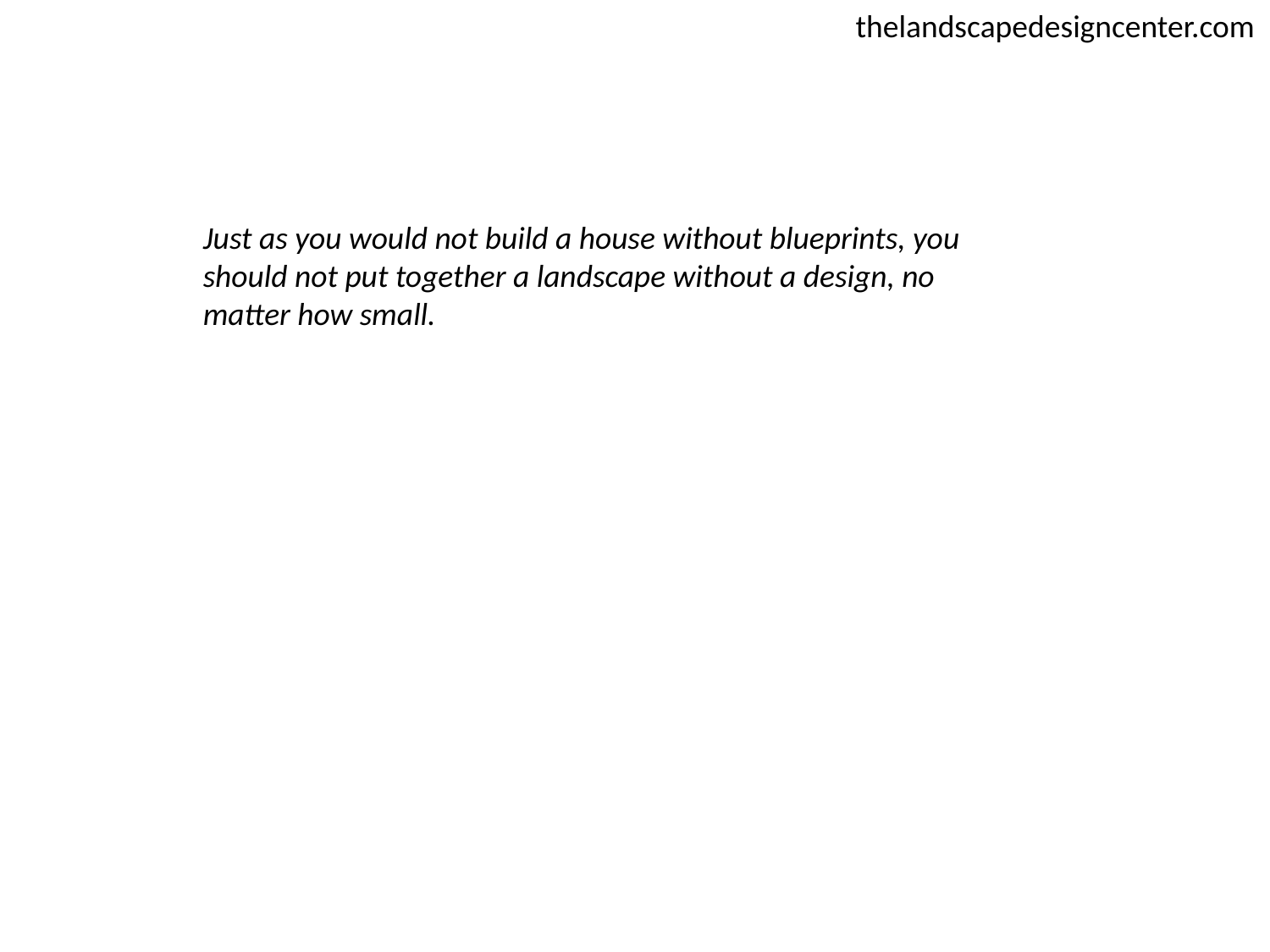

thelandscapedesigncenter.com
Just as you would not build a house without blueprints, you should not put together a landscape without a design, no matter how small.